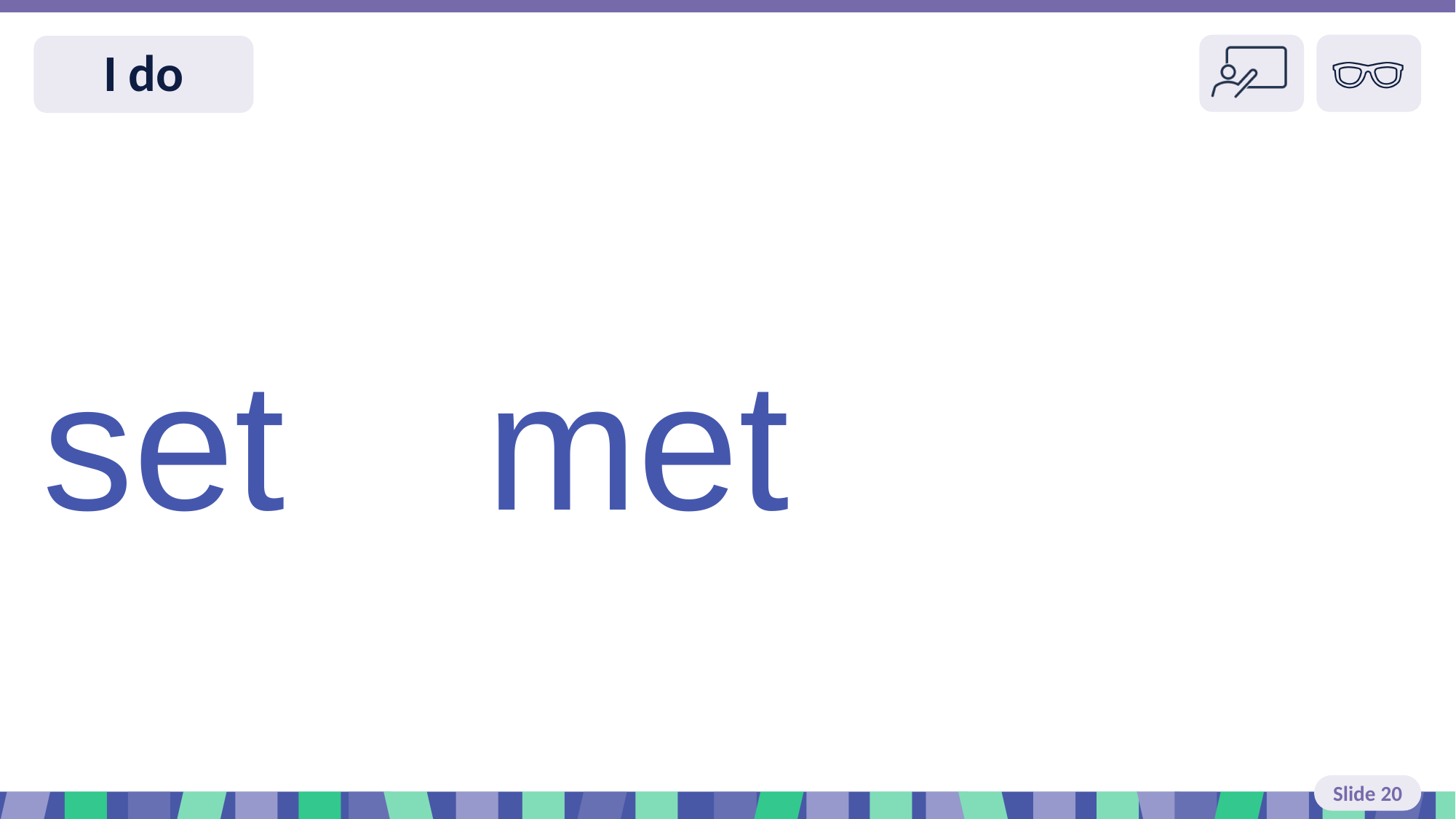

Slide 20 I do read
set    met